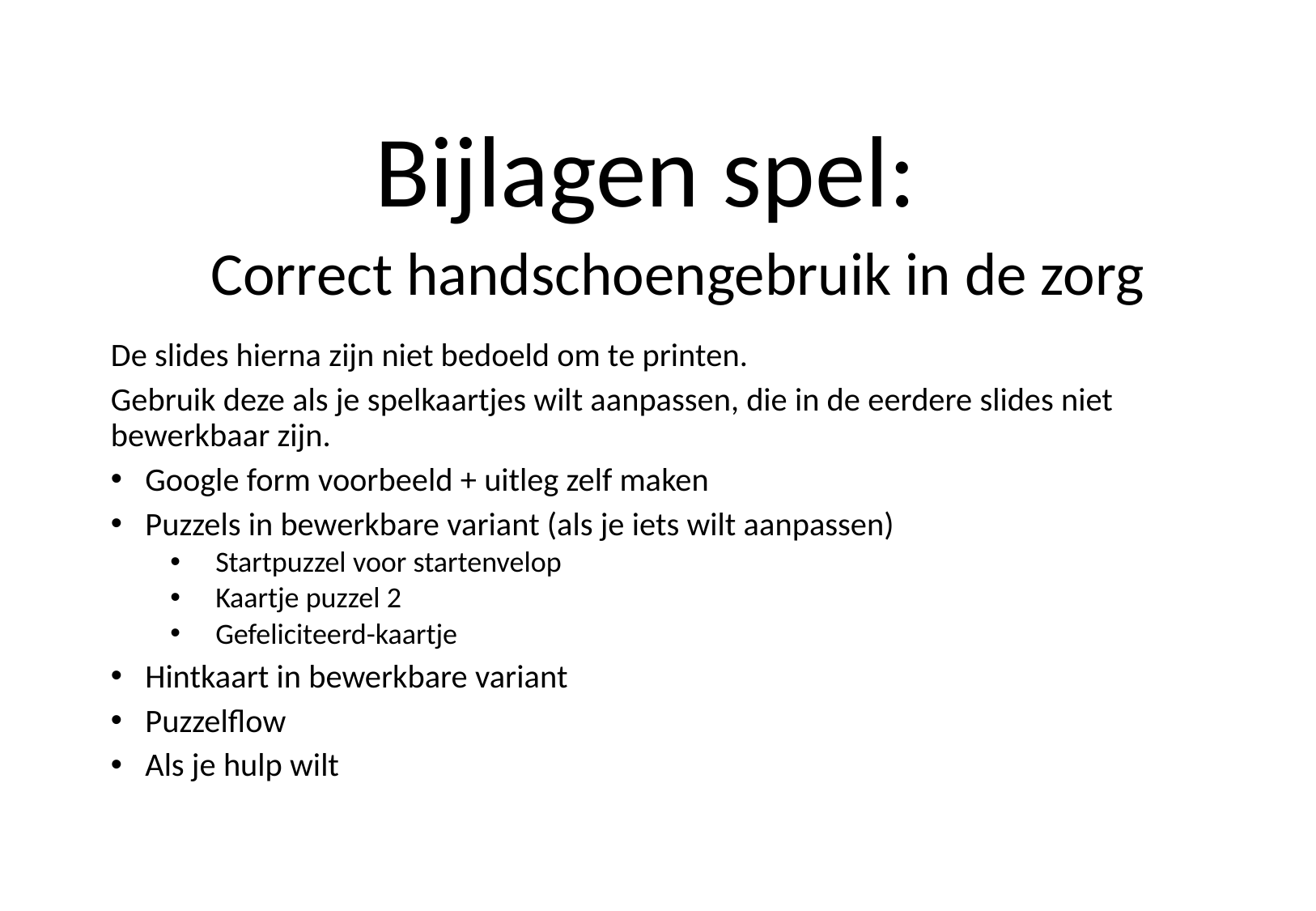

# Bijlagen spel:
Correct handschoengebruik in de zorg
De slides hierna zijn niet bedoeld om te printen.
Gebruik deze als je spelkaartjes wilt aanpassen, die in de eerdere slides niet bewerkbaar zijn.
Google form voorbeeld + uitleg zelf maken
Puzzels in bewerkbare variant (als je iets wilt aanpassen)
Startpuzzel voor startenvelop
Kaartje puzzel 2
Gefeliciteerd-kaartje
Hintkaart in bewerkbare variant
Puzzelflow
Als je hulp wilt